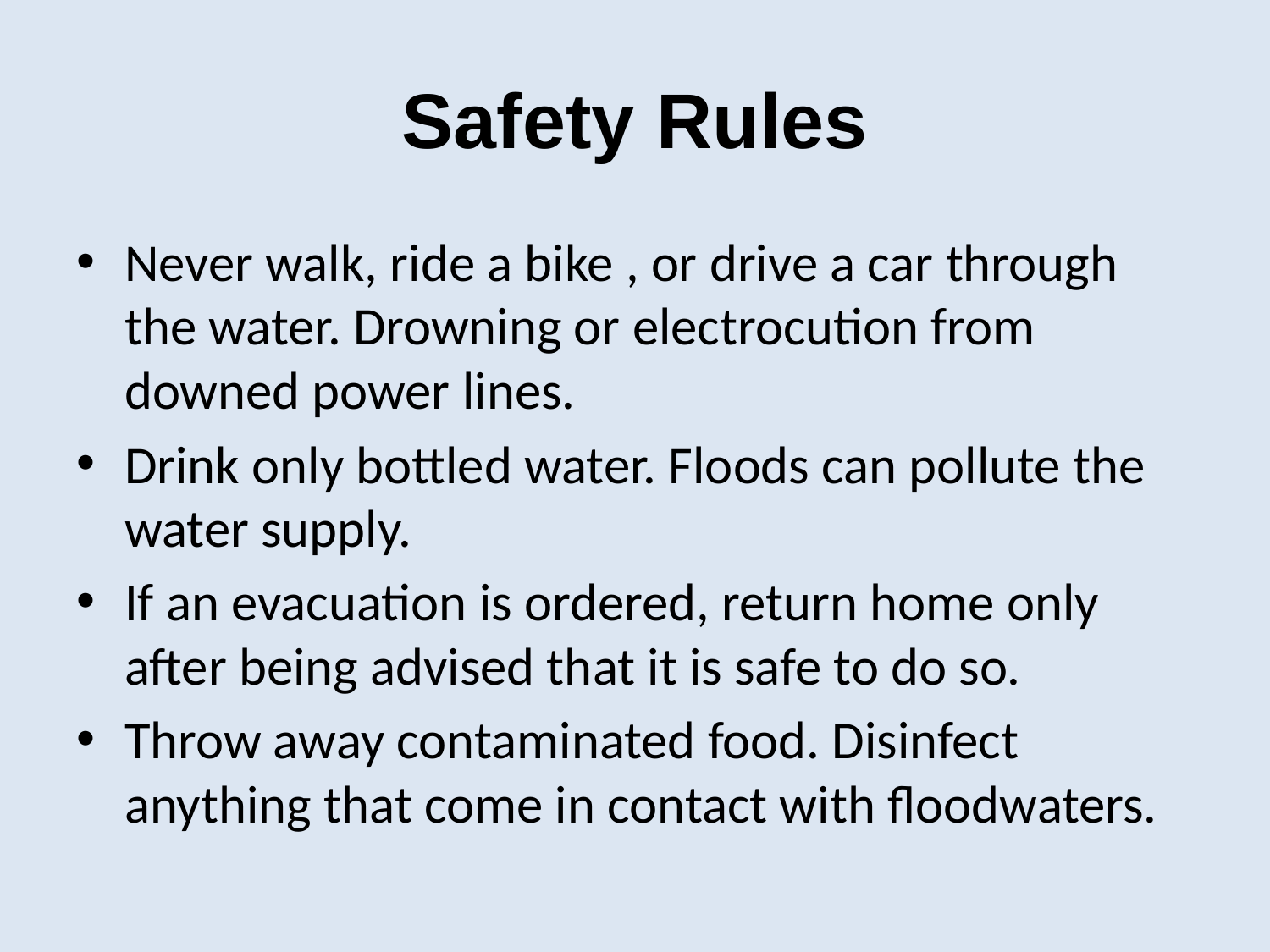

# Safety Rules
Never walk, ride a bike , or drive a car through the water. Drowning or electrocution from downed power lines.
Drink only bottled water. Floods can pollute the water supply.
If an evacuation is ordered, return home only after being advised that it is safe to do so.
Throw away contaminated food. Disinfect anything that come in contact with floodwaters.